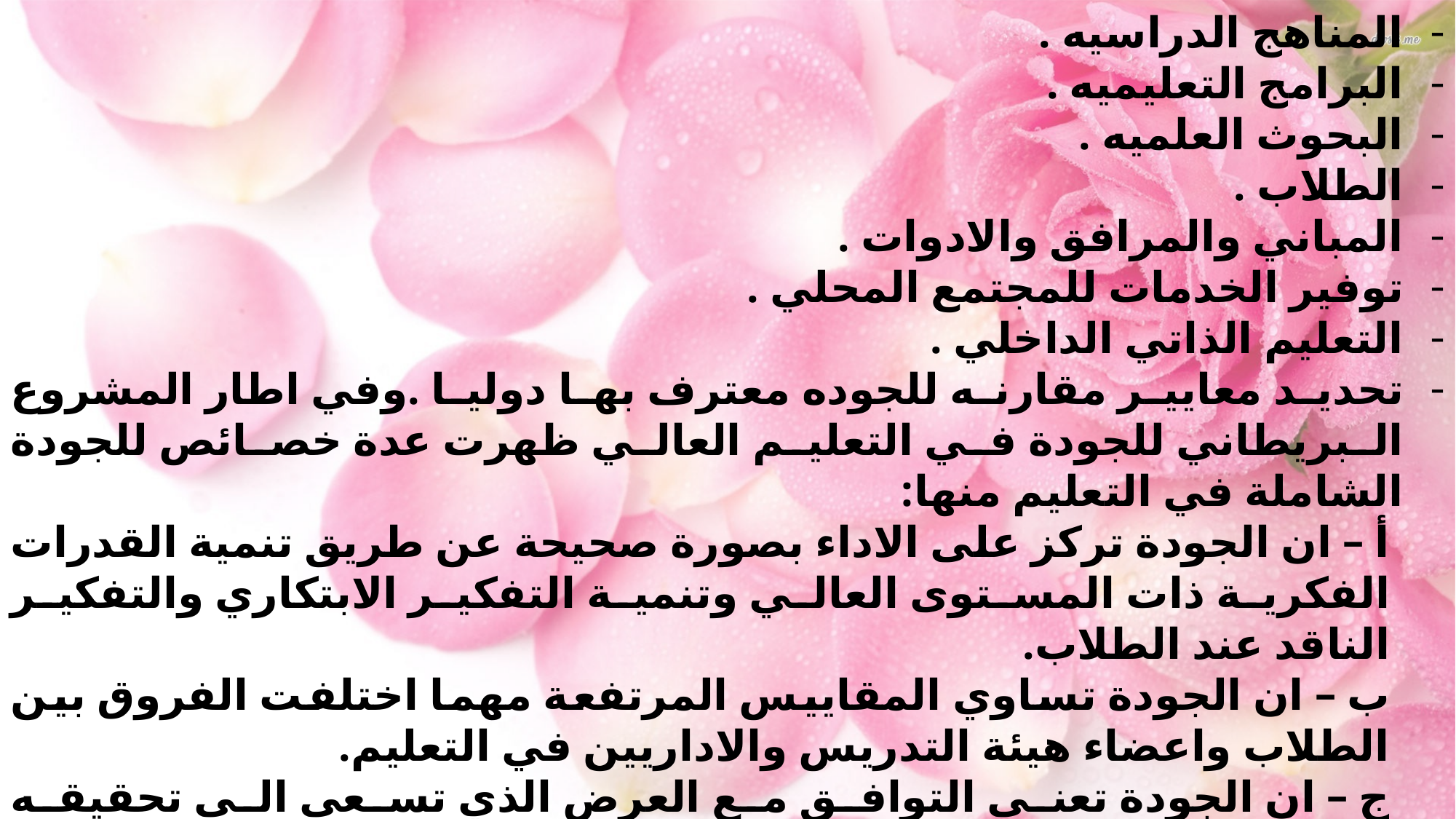

المناهج الدراسيه .
البرامج التعليميه .
البحوث العلميه .
الطلاب .
المباني والمرافق والادوات .
توفير الخدمات للمجتمع المحلي .
التعليم الذاتي الداخلي .
تحديد معايير مقارنه للجوده معترف بها دوليا .وفي اطار المشروع البريطاني للجودة في التعليم العالي ظهرت عدة خصائص للجودة الشاملة في التعليم منها:
أ – ان الجودة تركز على الاداء بصورة صحيحة عن طريق تنمية القدرات الفكرية ذات المستوى العالي وتنمية التفكير الابتكاري والتفكير الناقد عند الطلاب.
ب – ان الجودة تساوي المقاييس المرتفعة مهما اختلفت الفروق بين الطلاب واعضاء هيئة التدريس والاداريين في التعليم.
ج – ان الجودة تعني التوافق مع العرض الذي تسعى الى تحقيقه المؤسسة التعليمية.
د – ان الجودة تشير الى عملية تحويلية ترتقي بقدرات الطالب الفكرية الى مرتبة اعلى وتنظر الى التدريسي على انه ميسر للعملية التعليمية والى الطالب على انه مشارك فاعل في التعليم.